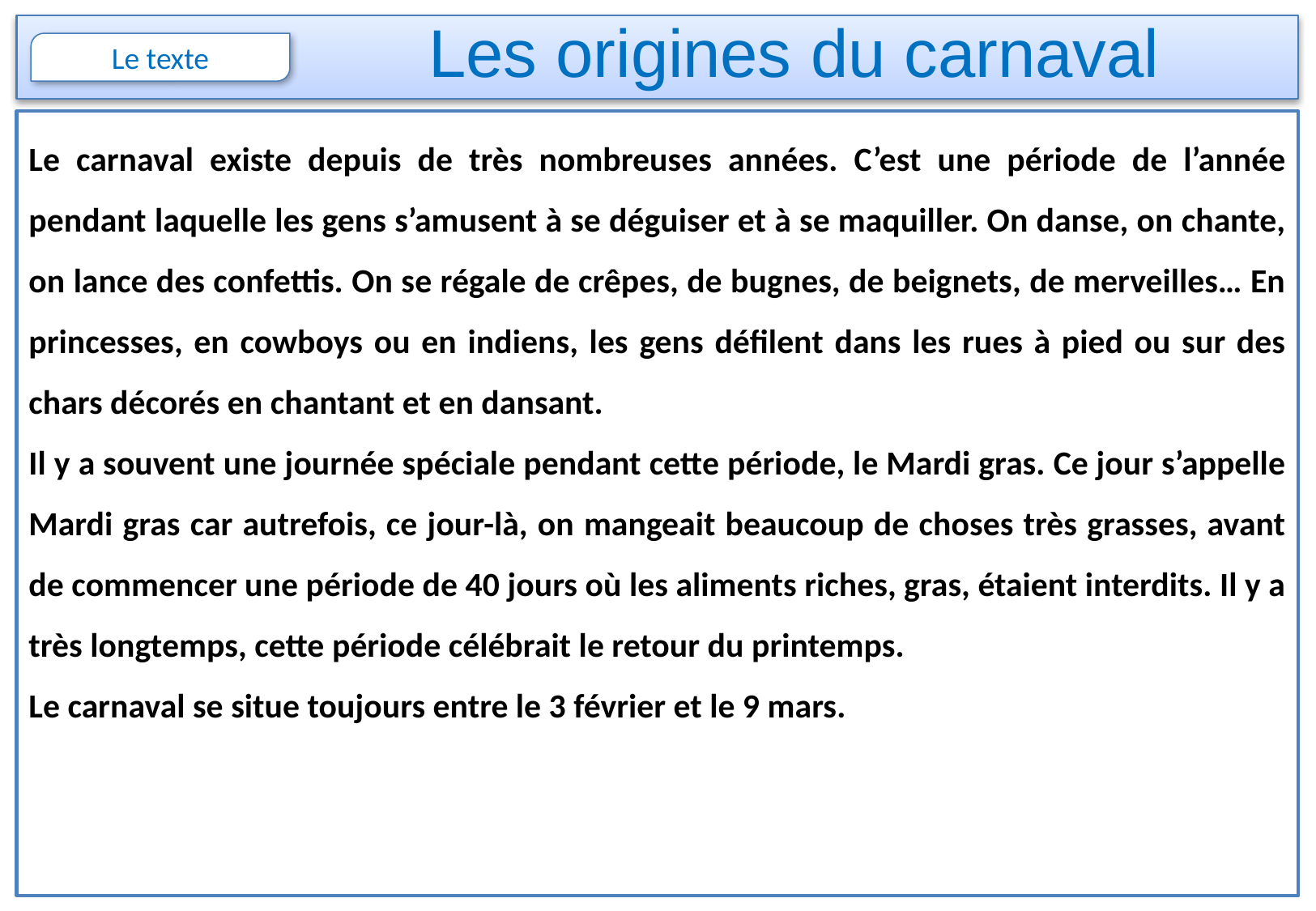

# Les origines du carnaval
Le carnaval existe depuis de très nombreuses années. C’est une période de l’année pendant laquelle les gens s’amusent à se déguiser et à se maquiller. On danse, on chante, on lance des confettis. On se régale de crêpes, de bugnes, de beignets, de merveilles… En princesses, en cowboys ou en indiens, les gens défilent dans les rues à pied ou sur des chars décorés en chantant et en dansant.
Il y a souvent une journée spéciale pendant cette période, le Mardi gras. Ce jour s’appelle Mardi gras car autrefois, ce jour-là, on mangeait beaucoup de choses très grasses, avant de commencer une période de 40 jours où les aliments riches, gras, étaient interdits. Il y a très longtemps, cette période célébrait le retour du printemps.
Le carnaval se situe toujours entre le 3 février et le 9 mars.